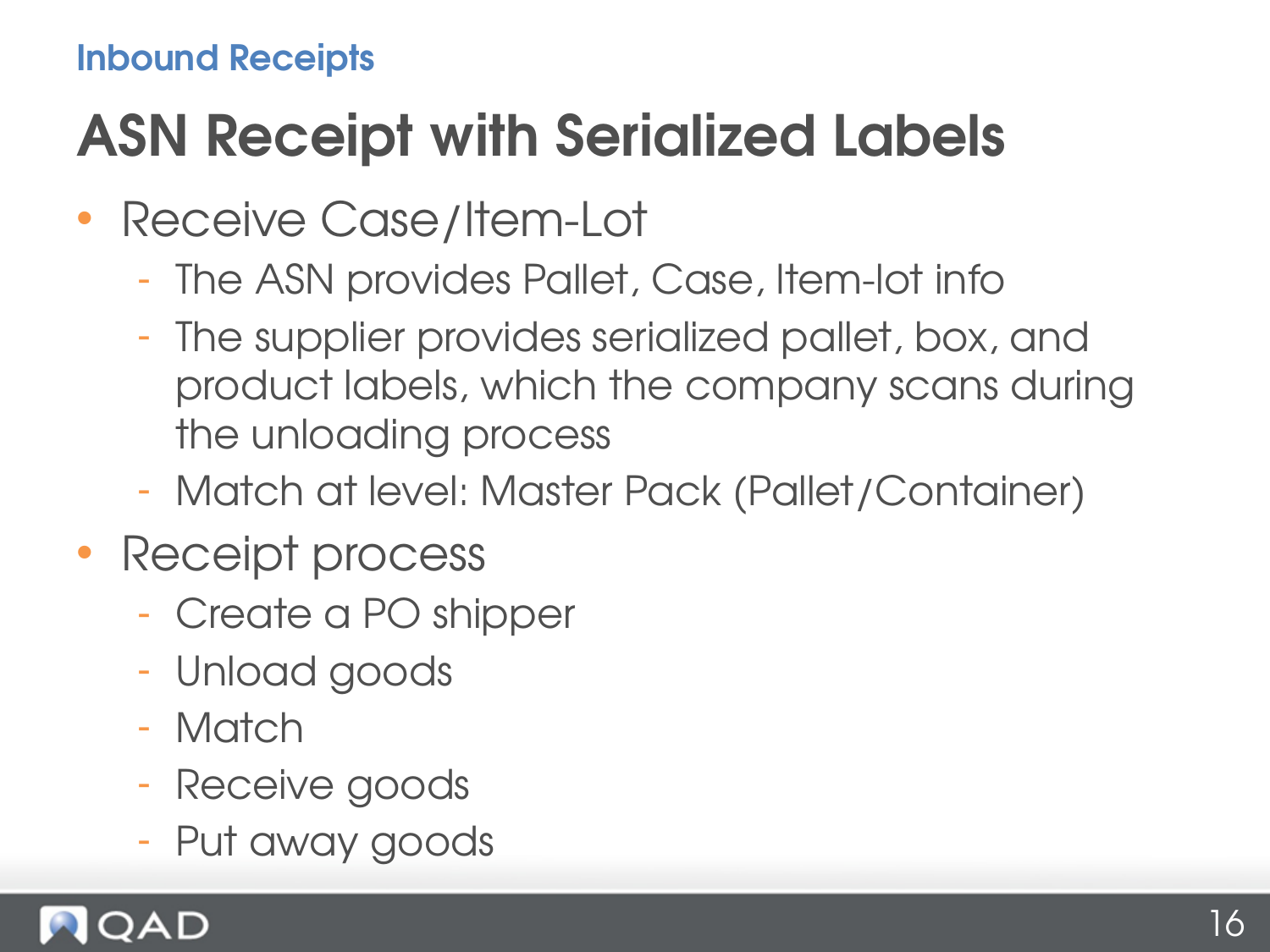

Inbound Receipts
# ASN Receipt with Serialized Labels
Receive Case/Item-Lot
The ASN provides Pallet, Case, Item-lot info
The supplier provides serialized pallet, box, and product labels, which the company scans during the unloading process
Match at level: Master Pack (Pallet/Container)
Receipt process
Create a PO shipper
Unload goods
Match
Receive goods
Put away goods

16